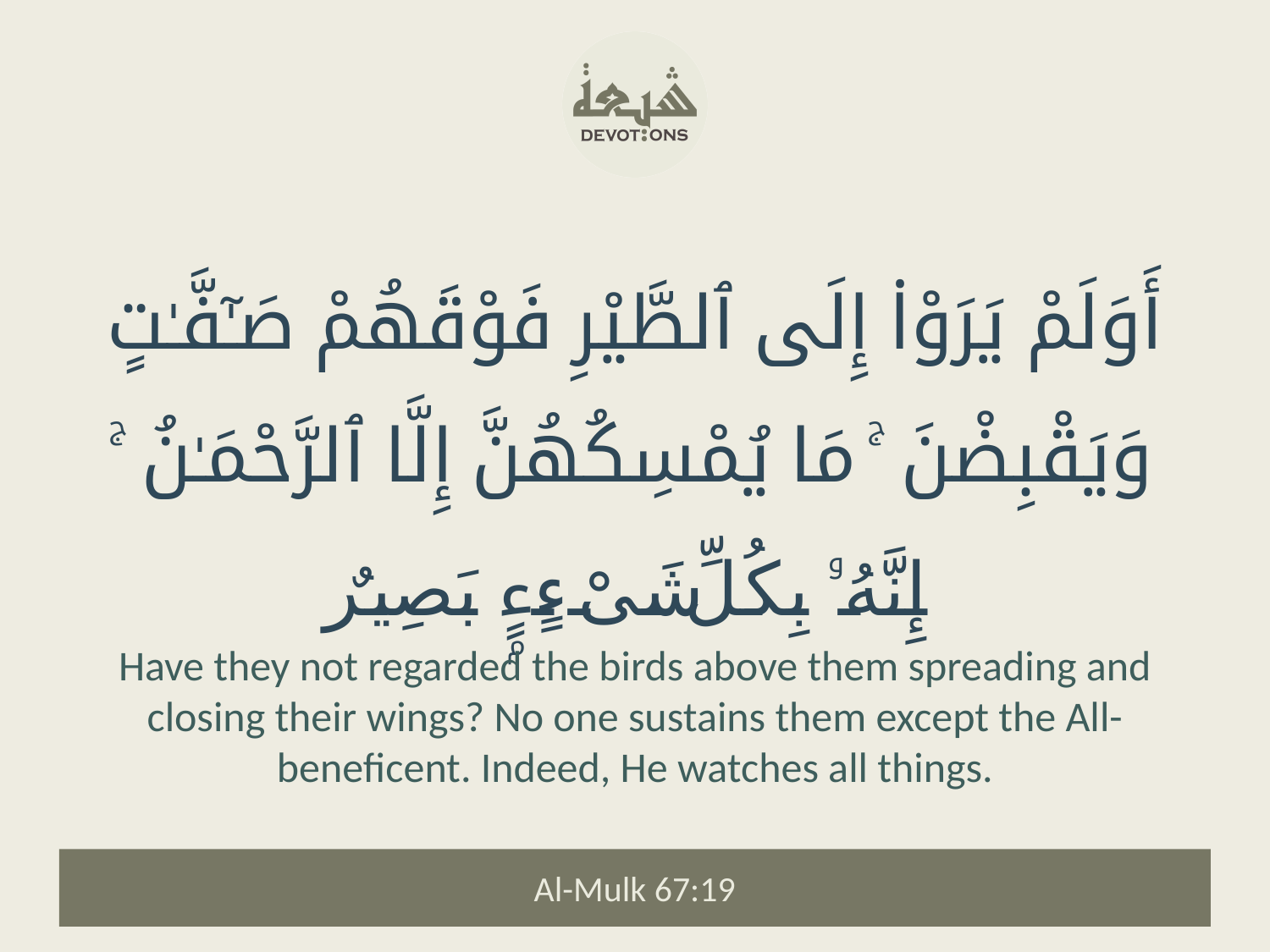

أَوَلَمْ يَرَوْا۟ إِلَى ٱلطَّيْرِ فَوْقَهُمْ صَـٰٓفَّـٰتٍ وَيَقْبِضْنَ ۚ مَا يُمْسِكُهُنَّ إِلَّا ٱلرَّحْمَـٰنُ ۚ إِنَّهُۥ بِكُلِّ شَىْءٍۭ بَصِيرٌ
Have they not regarded the birds above them spreading and closing their wings? No one sustains them except the All-beneficent. Indeed, He watches all things.
Al-Mulk 67:19